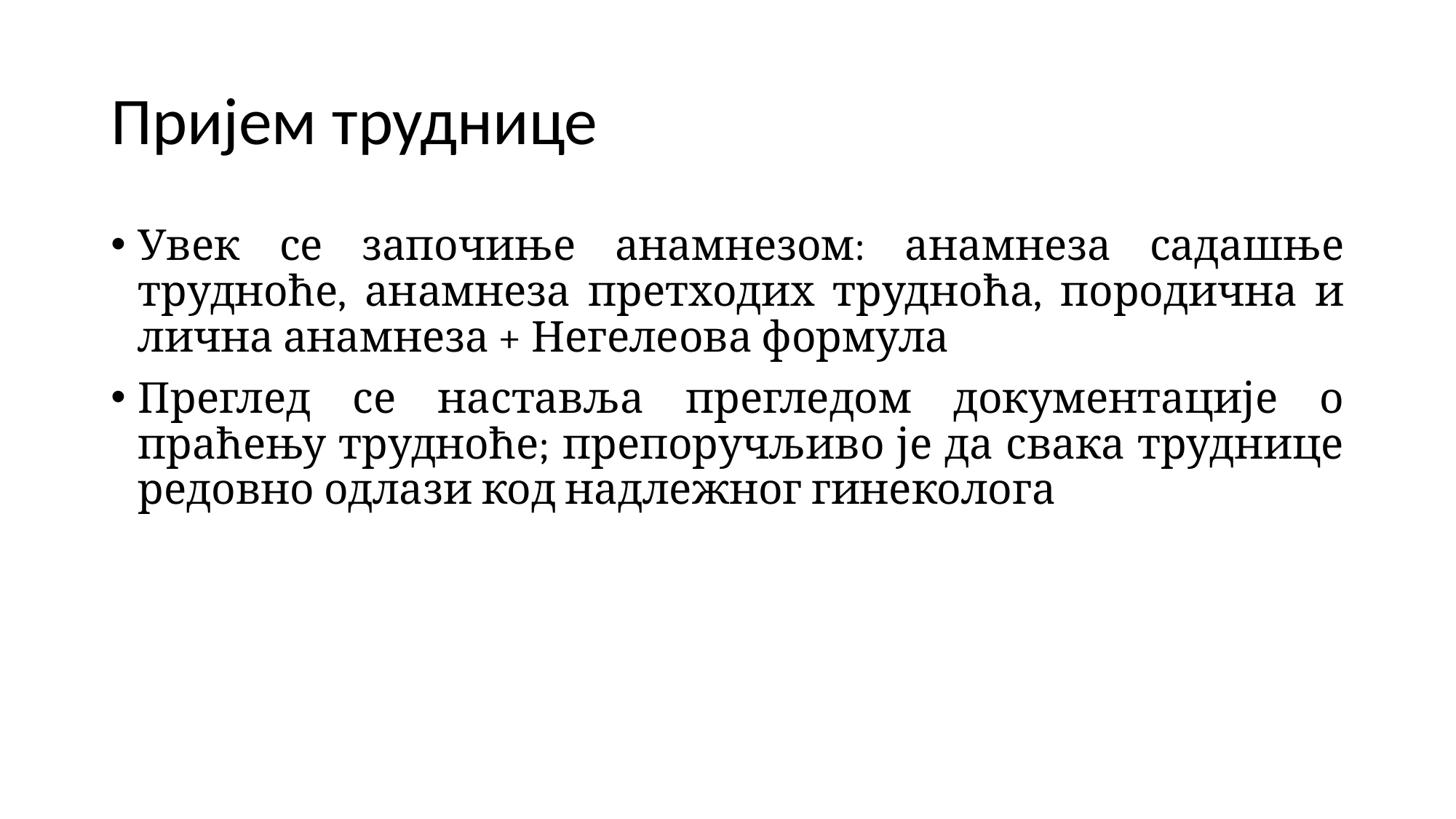

# Пријем труднице
Увек се започиње анамнезом: анамнеза садашње трудноће, анамнеза претходих трудноћа, породична и лична анамнеза + Негелеова формула
Преглед се наставља прегледом документације о праћењу трудноће; препоручљиво је да свака труднице редовно одлази код надлежног гинеколога